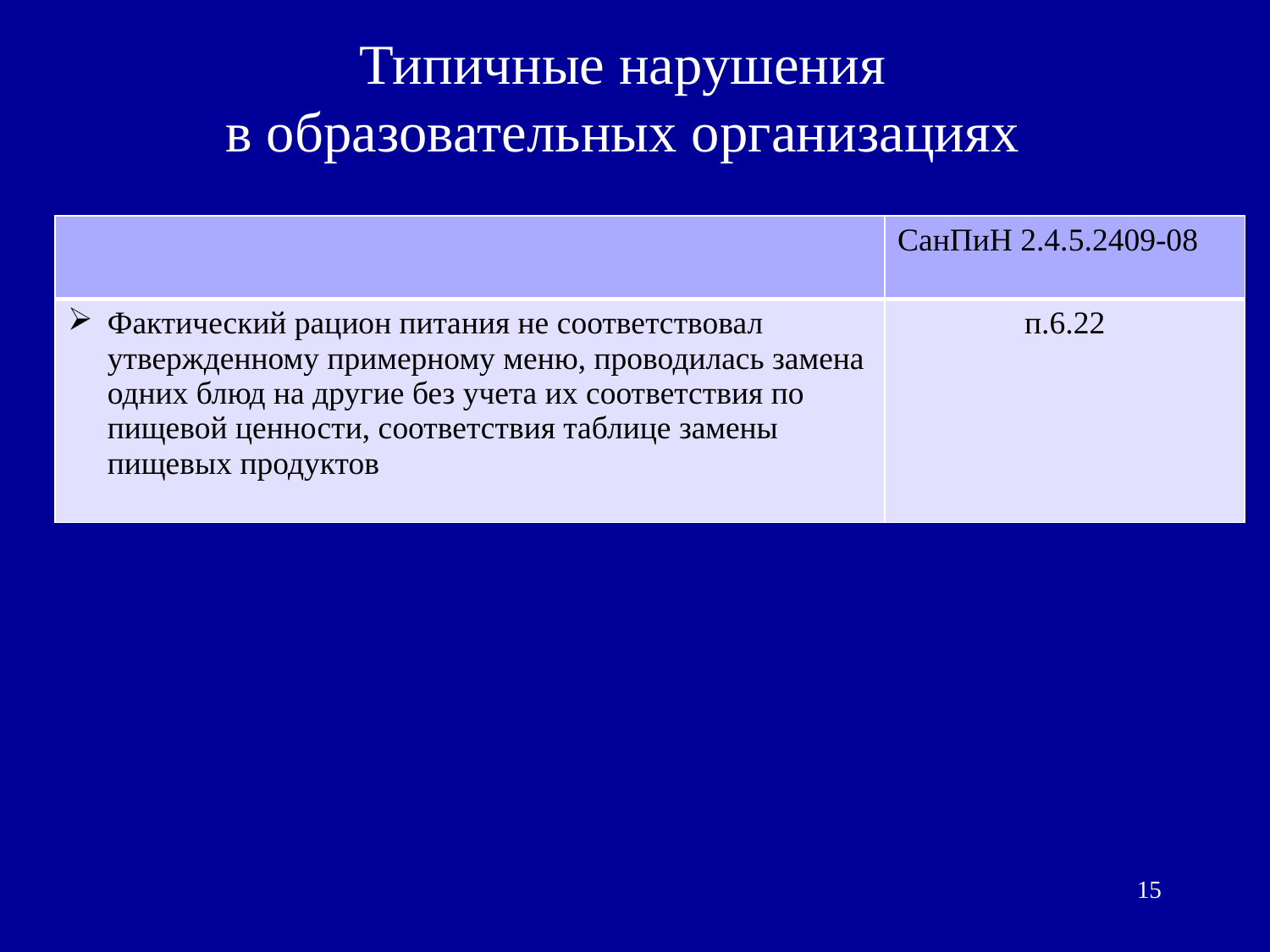

# Типичные нарушения в образовательных организациях
|  | СанПиН 2.4.5.2409-08 |
| --- | --- |
| Фактический рацион питания не соответствовал утвержденному примерному меню, проводилась замена одних блюд на другие без учета их соответствия по пищевой ценности, соответствия таблице замены пищевых продуктов | п.6.22 |
15